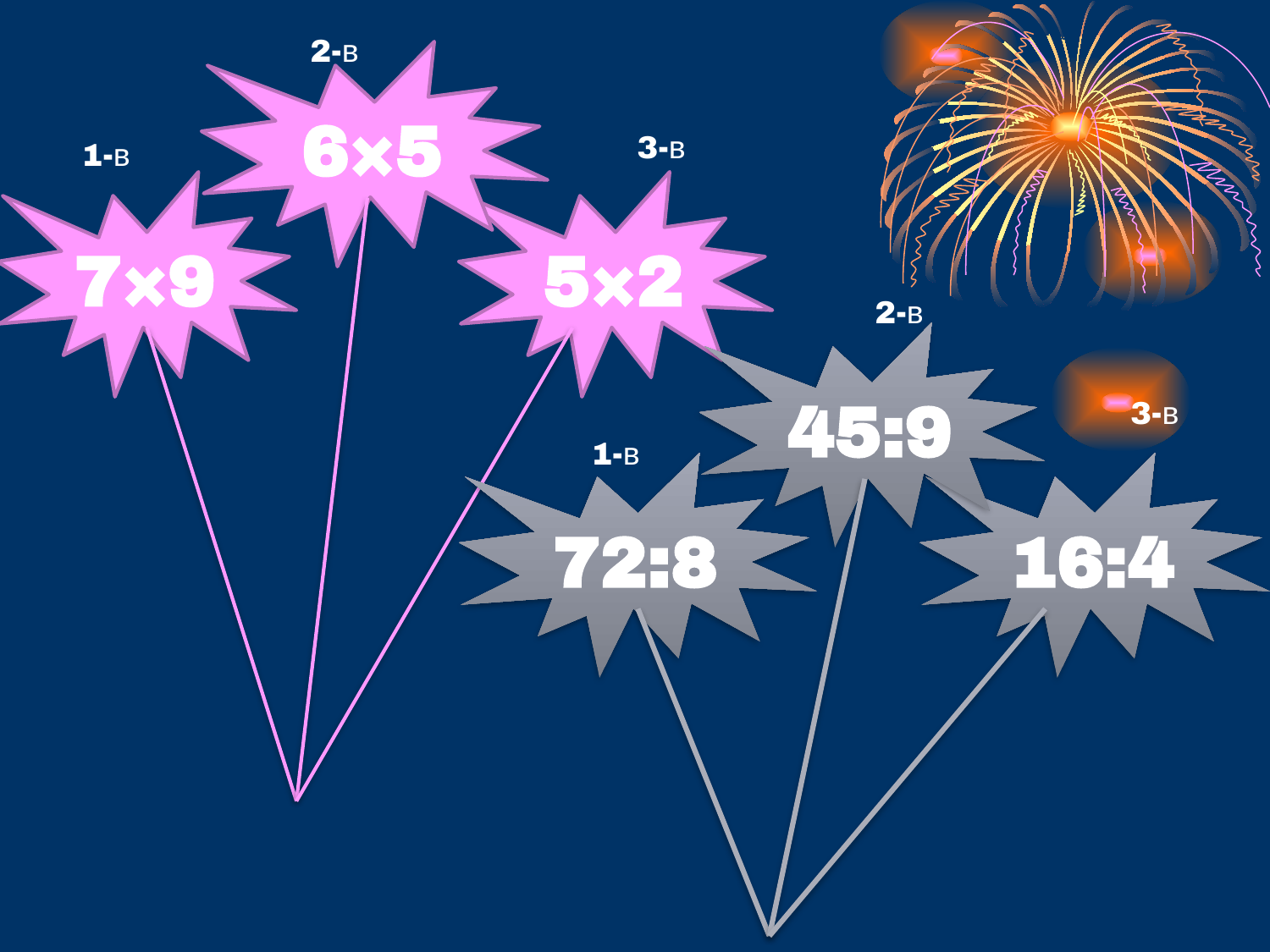

2-в
6×5
7×9
5×2
3-в
1-в
2-в
45:9
72:8
16:4
3-в
1-в